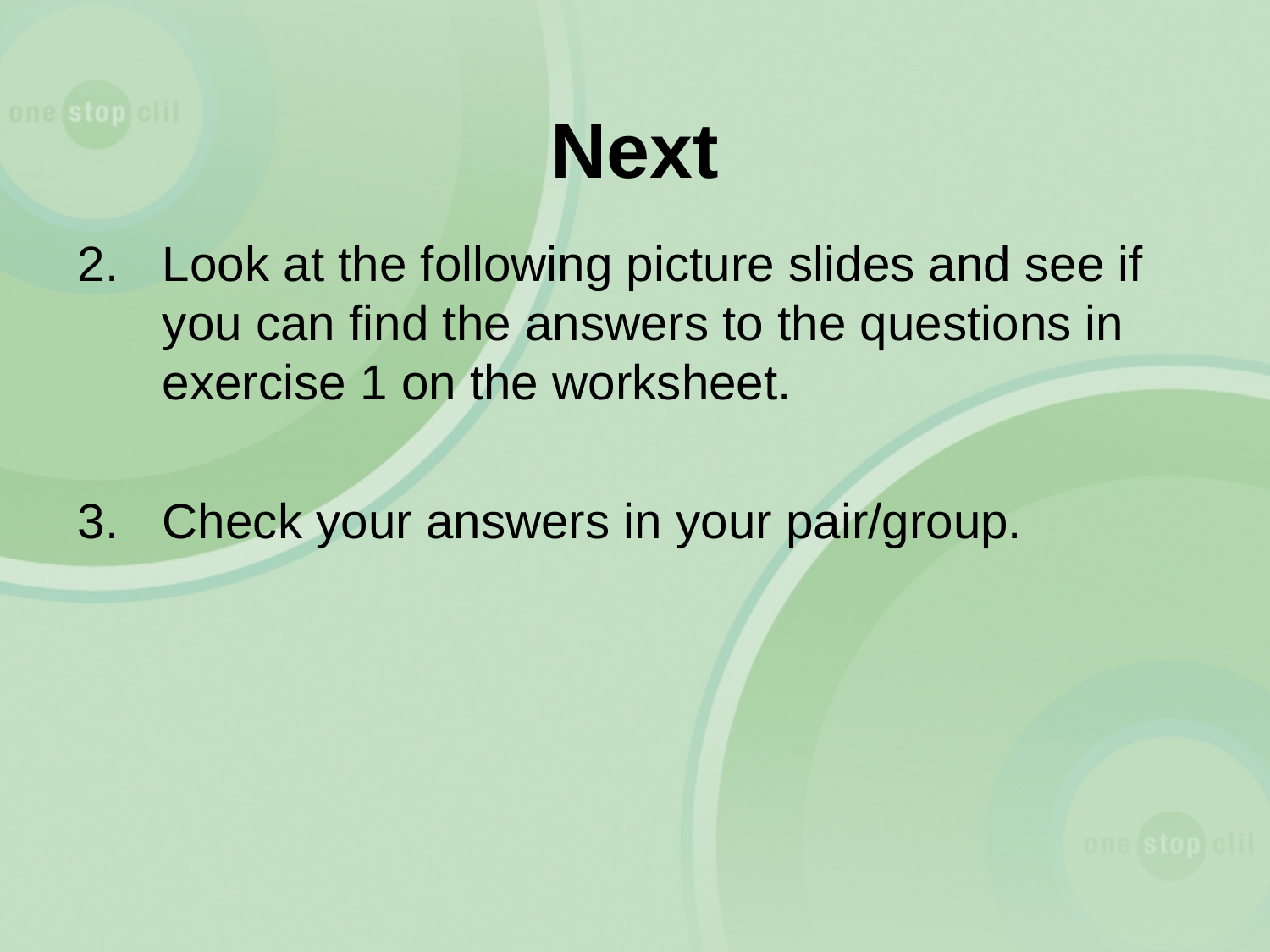

# Next
Look at the following picture slides and see if you can find the answers to the questions in exercise 1 on the worksheet.

Check your answers in your pair/group.